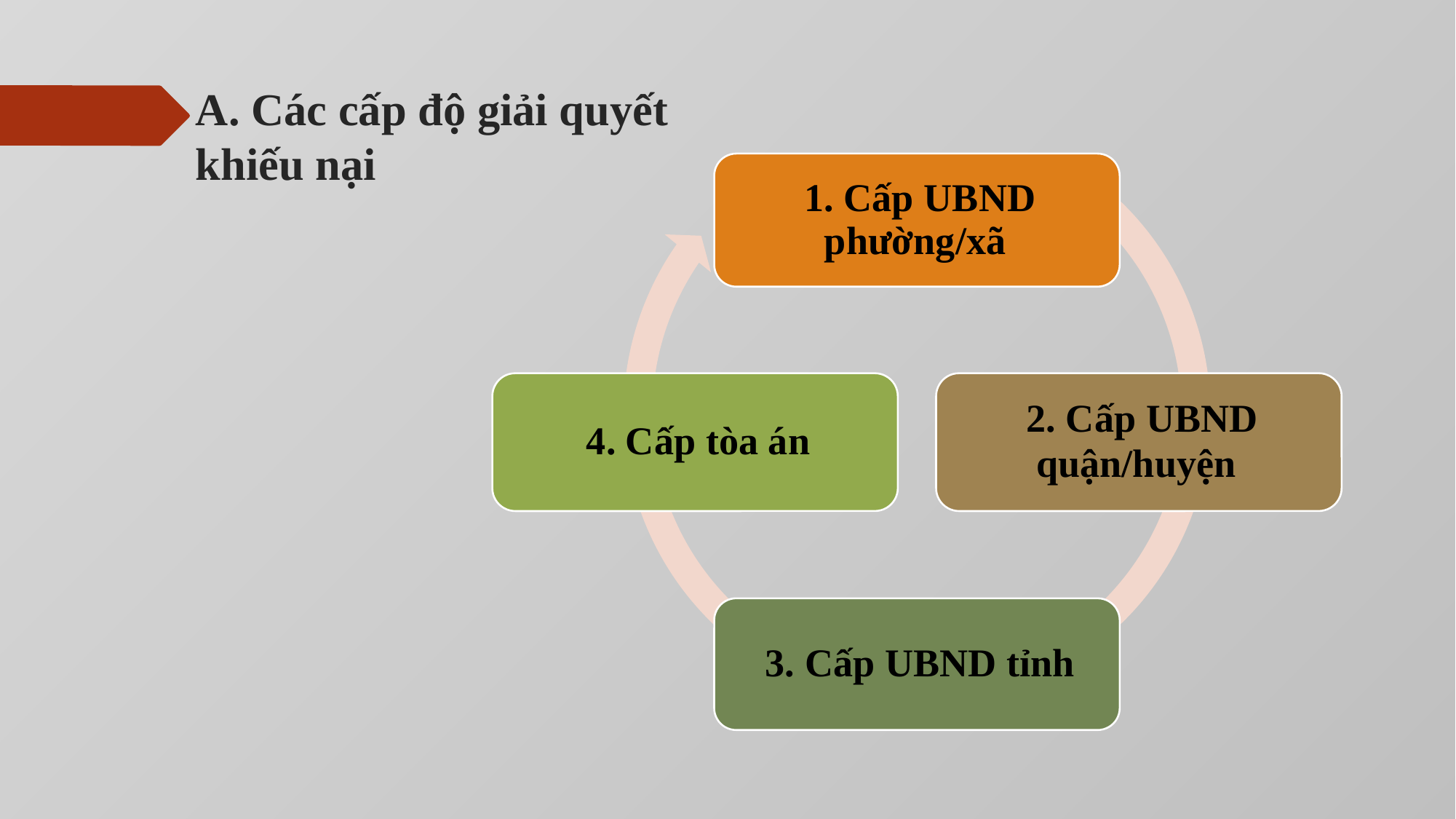

# A. Các cấp độ giải quyết khiếu nại
1. Cấp UBND phường/xã
2. Cấp UBND quận/huyện
3. Cấp UBND tỉnh
4. Cấp tòa án